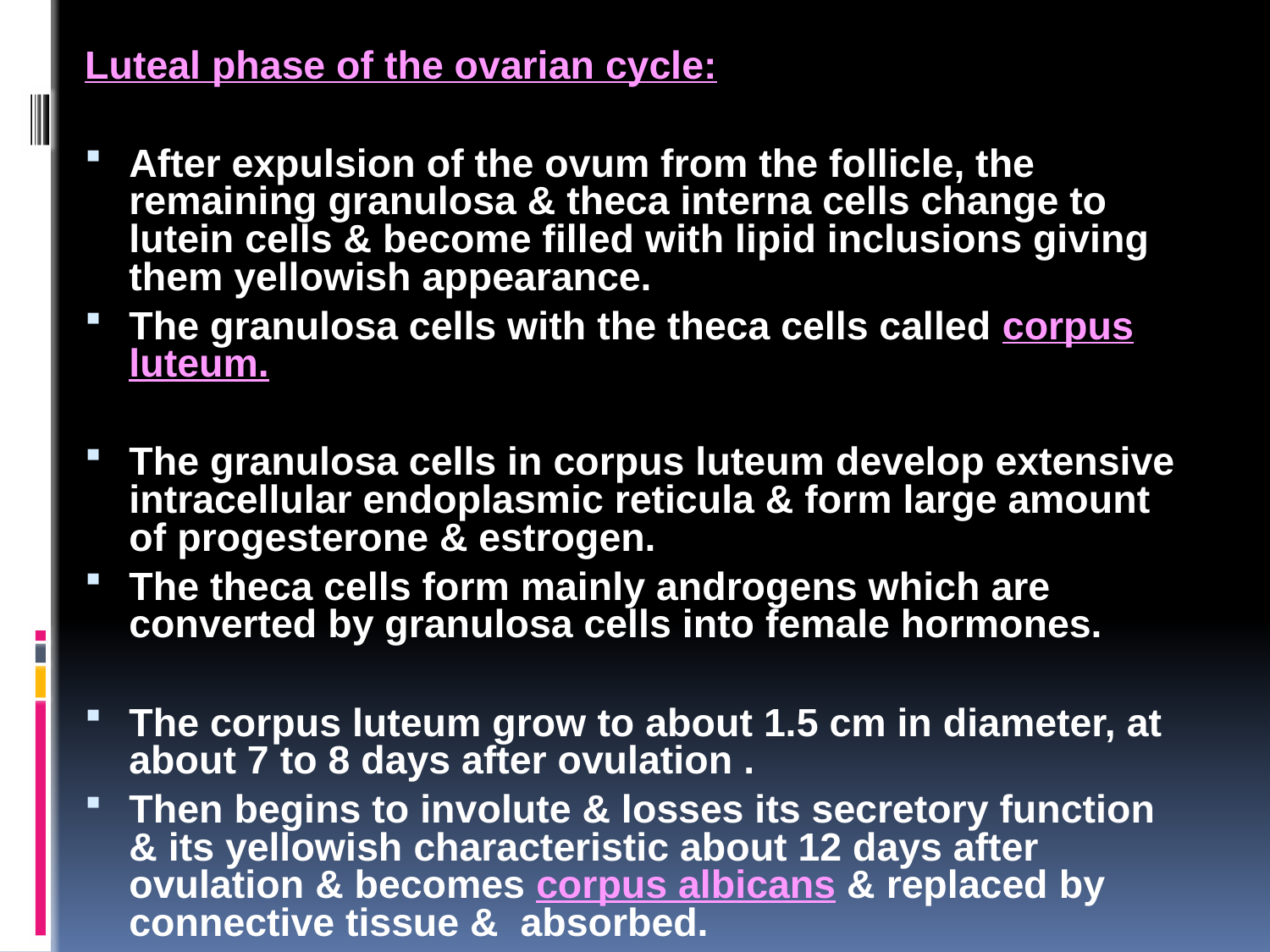

Luteal phase of the ovarian cycle:

After expulsion of the ovum from the follicle, the remaining granulosa & theca interna cells change to lutein cells & become filled with lipid inclusions giving them yellowish appearance.
The granulosa cells with the theca cells called corpus luteum.

The granulosa cells in corpus luteum develop extensive intracellular endoplasmic reticula & form large amount of progesterone & estrogen.
The theca cells form mainly androgens which are converted by granulosa cells into female hormones.

The corpus luteum grow to about 1.5 cm in diameter, at about 7 to 8 days after ovulation .
Then begins to involute & losses its secretory function & its yellowish characteristic about 12 days after ovulation & becomes corpus albicans & replaced by connective tissue &  absorbed.